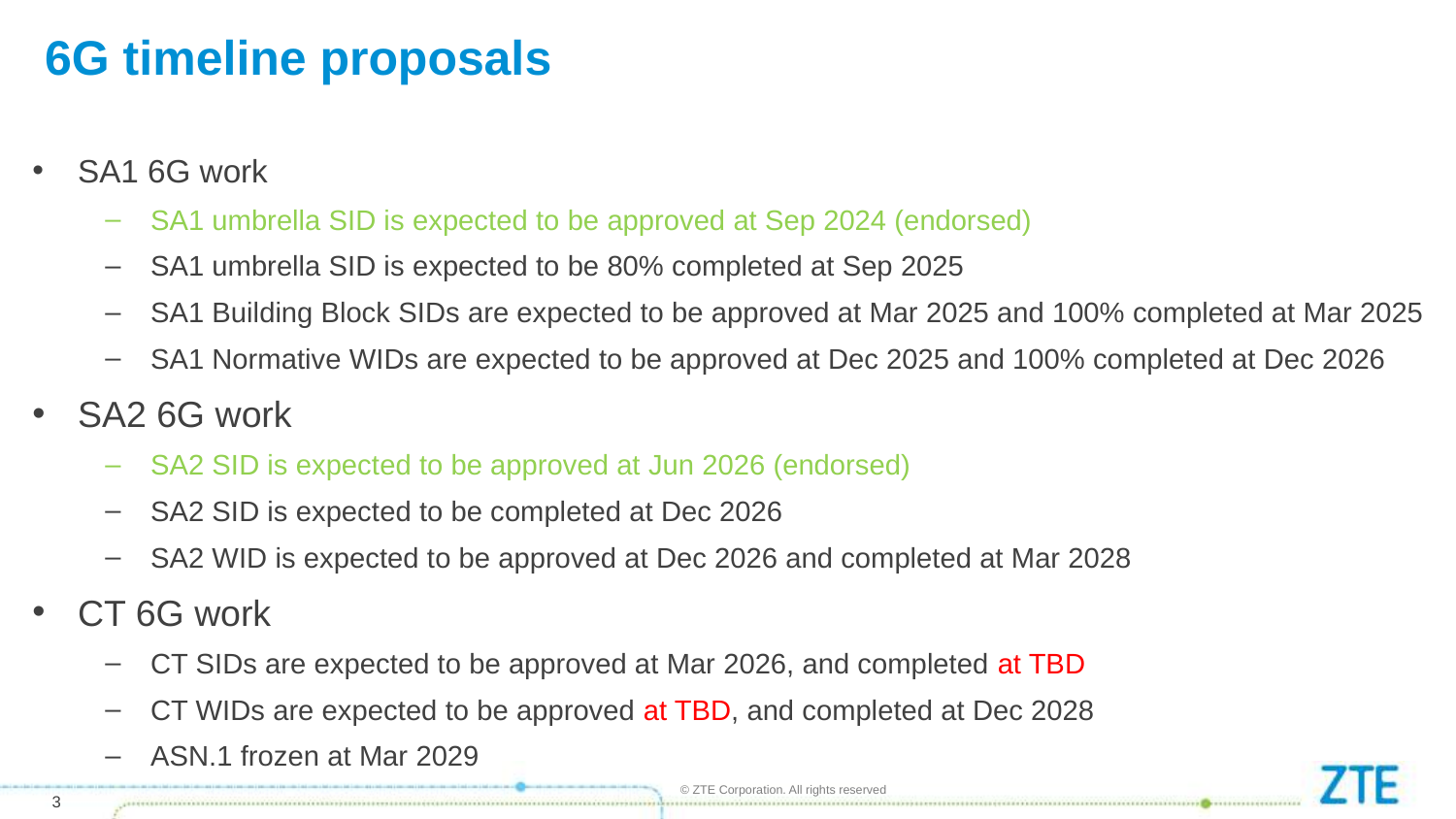

# 6G timeline proposals
SA1 6G work
SA1 umbrella SID is expected to be approved at Sep 2024 (endorsed)
SA1 umbrella SID is expected to be 80% completed at Sep 2025
SA1 Building Block SIDs are expected to be approved at Mar 2025 and 100% completed at Mar 2025
SA1 Normative WIDs are expected to be approved at Dec 2025 and 100% completed at Dec 2026
SA2 6G work
SA2 SID is expected to be approved at Jun 2026 (endorsed)
SA2 SID is expected to be completed at Dec 2026
SA2 WID is expected to be approved at Dec 2026 and completed at Mar 2028
CT 6G work
CT SIDs are expected to be approved at Mar 2026, and completed at TBD
CT WIDs are expected to be approved at TBD, and completed at Dec 2028
ASN.1 frozen at Mar 2029